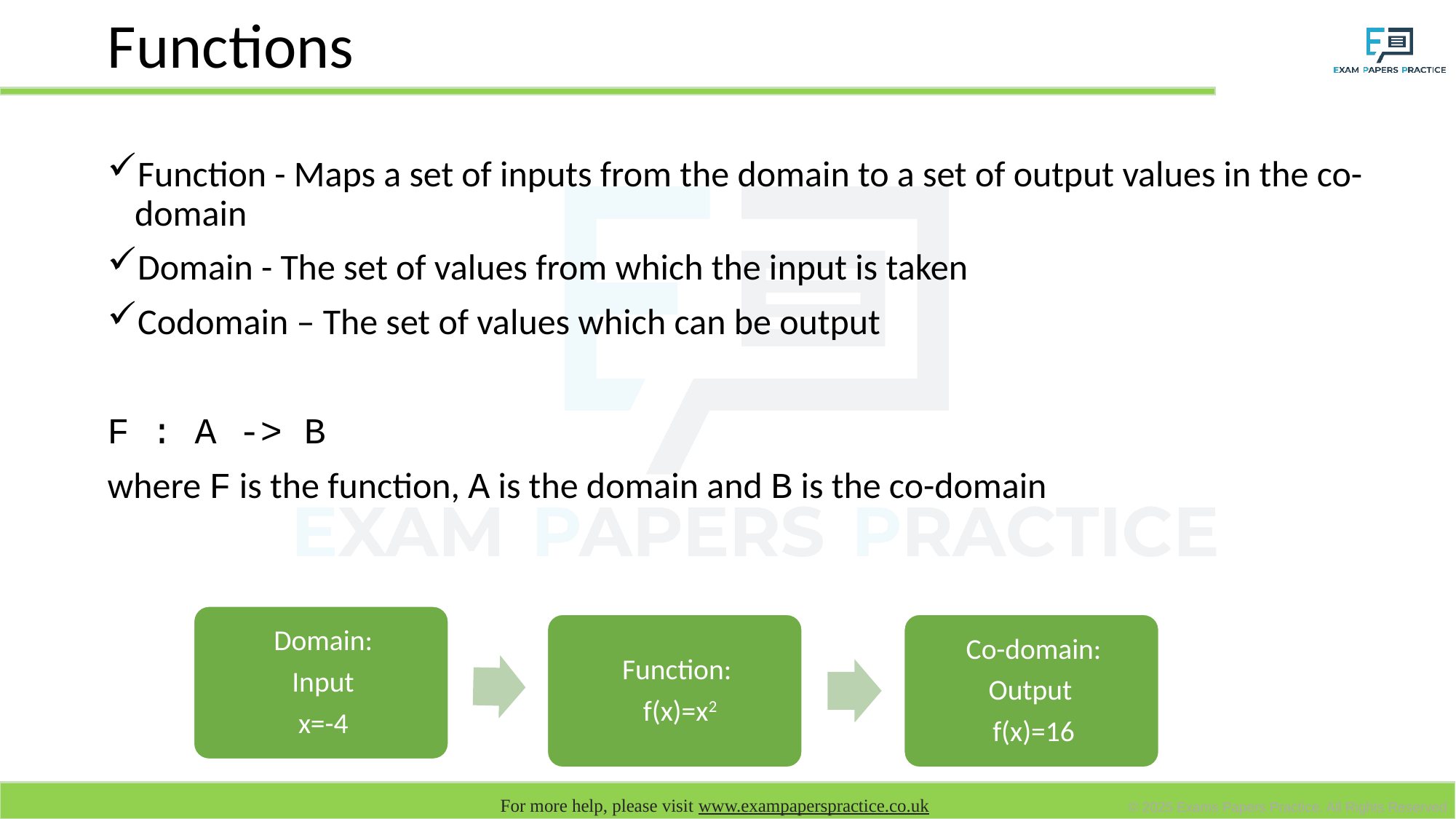

# Functions
Function - Maps a set of inputs from the domain to a set of output values in the co-domain
Domain - The set of values from which the input is taken
Codomain – The set of values which can be output

F : A -> B
where F is the function, A is the domain and B is the co-domain

Domain:
Input
x=-4

Function:
 f(x)=x2

Co-domain:
Output
f(x)=16